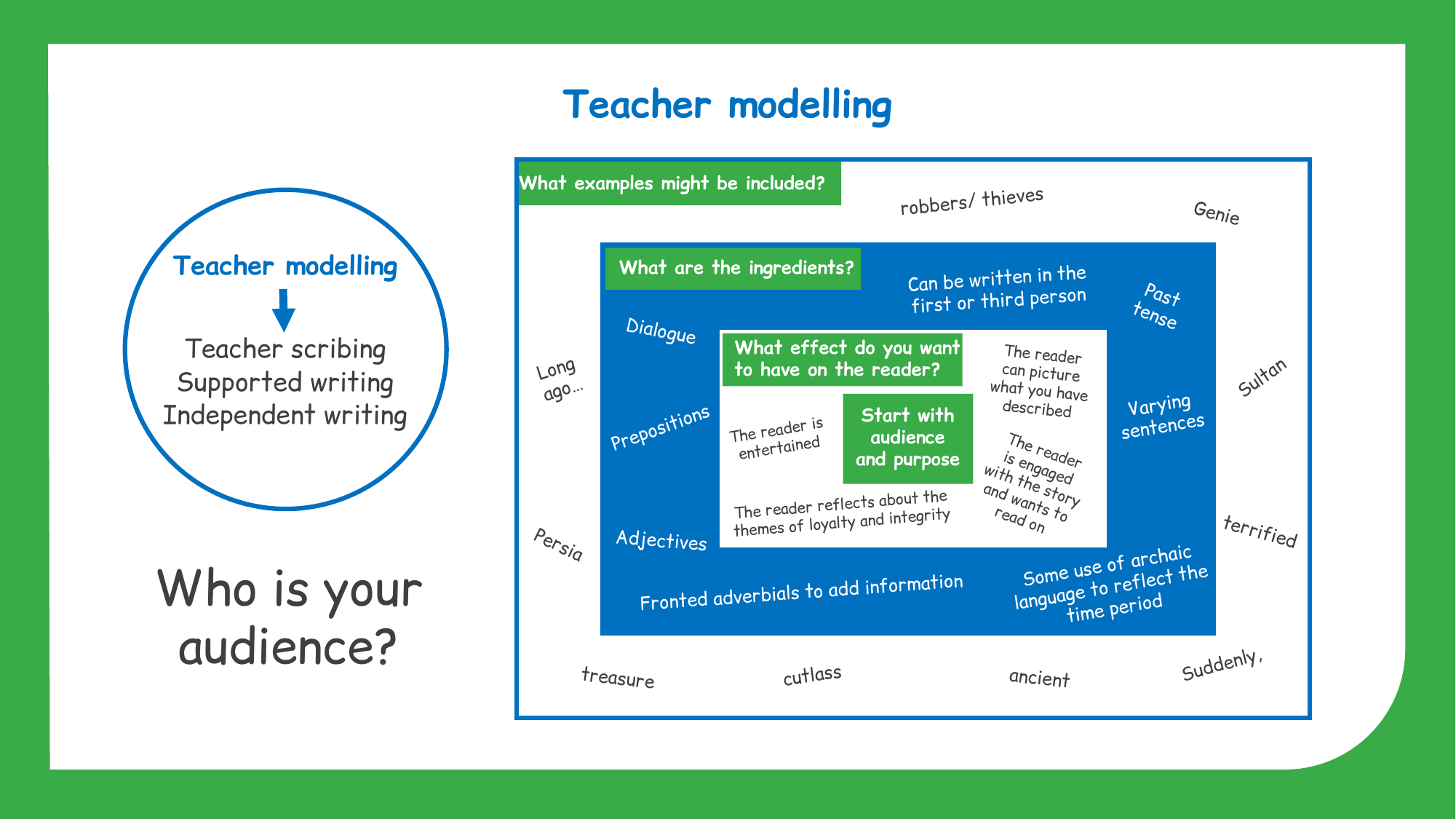

Teacher modelling

What examples might be included?
robbers/ thieves
Genie
Long
ago…
Sultan
terrified
Persia
Suddenly,
cutlass
treasure
ancient

Teacher modelling
Teacher scribing
Supported writing
Independent writing

What are the ingredients?
Can be written in the first or third person
Past
tense
Dialogue
Varying sentences
Prepositions
Adjectives
Some use of archaic language to reflect the time period
Fronted adverbials to add information

What effect do you want
to have on the reader?

The reader can picture what you have described
The reader is entertained
The reader
is engaged with the story and wants to
read on
The reader reflects about the
themes of loyalty and integrity

Start with audience and purpose
Who is your audience?